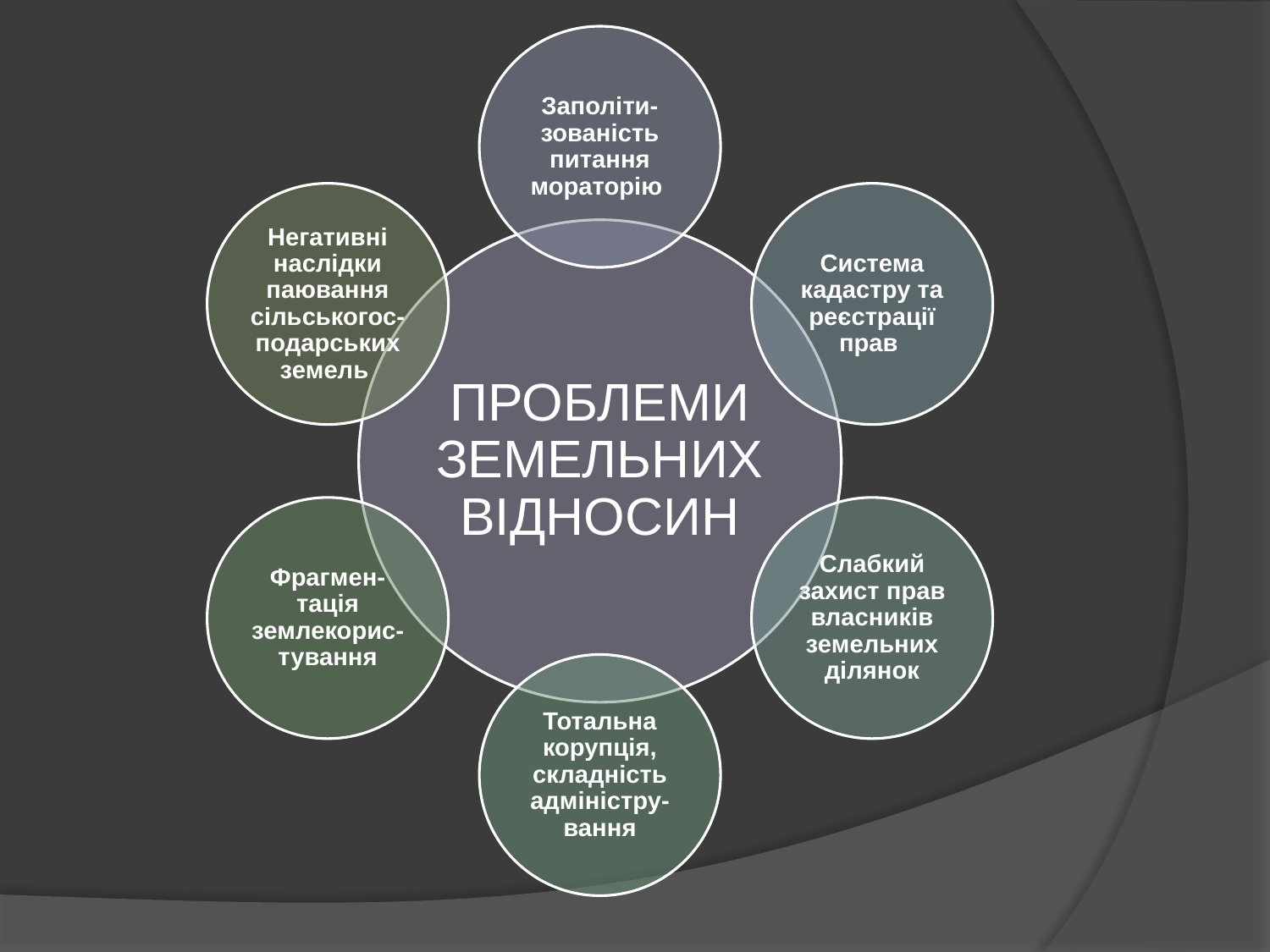

ПРОБЛЕМИ ЗЕМЕЛЬНИХ ВІДНОСИН
Заполіти-зованість питання мораторію
Система кадастру та реєстрації прав
Слабкий захист прав власників земельних ділянок
Тотальна корупція, складність адміністру-вання
Фрагмен-тація землекорис-тування
Негативні наслідки паювання сільськогос-подарських земель